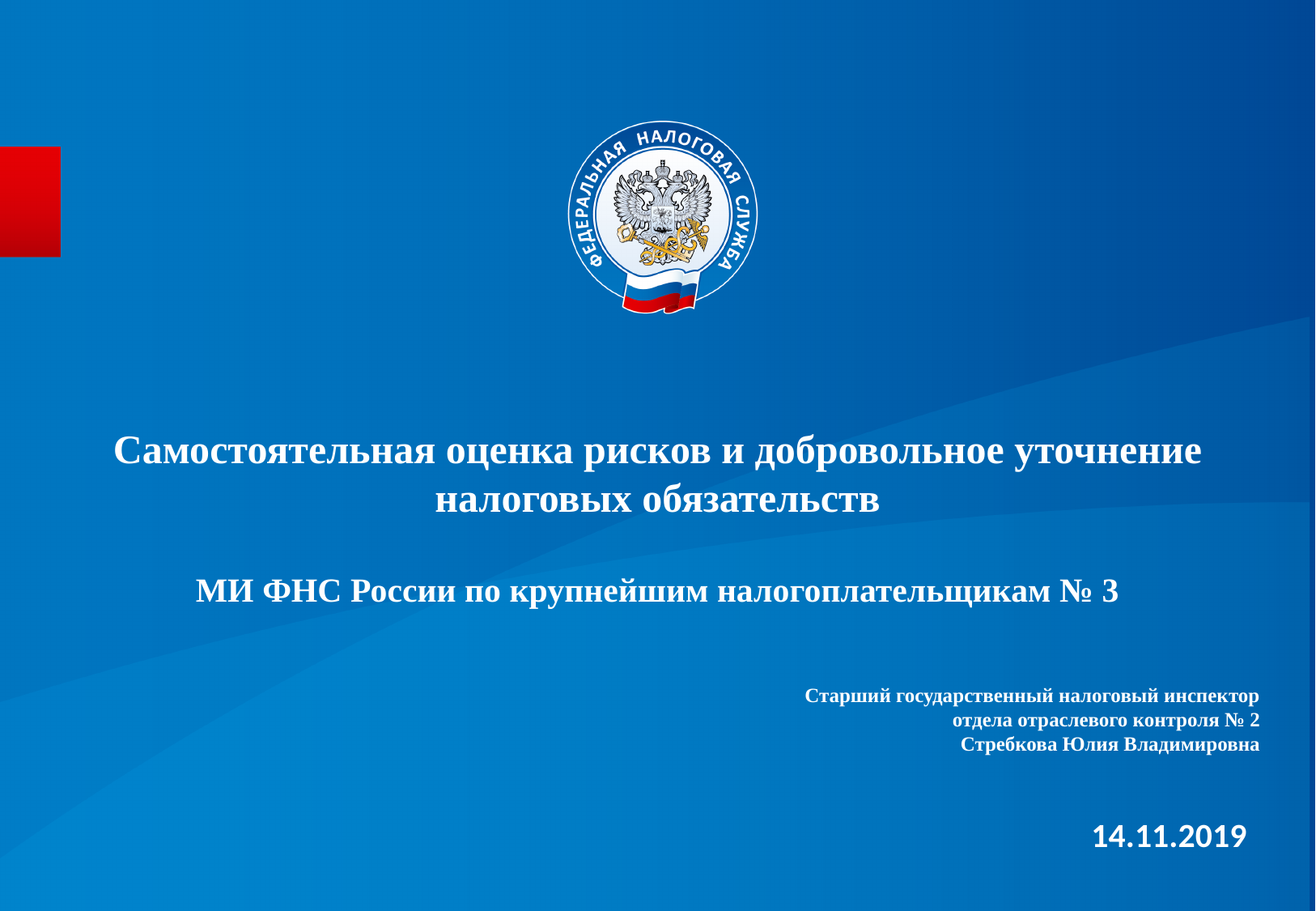

Самостоятельная оценка рисков и добровольное уточнение налоговых обязательств

МИ ФНС России по крупнейшим налогоплательщикам № 3

Старший государственный налоговый инспектор
отдела отраслевого контроля № 2
Стребкова Юлия Владимировна
14.11.2019